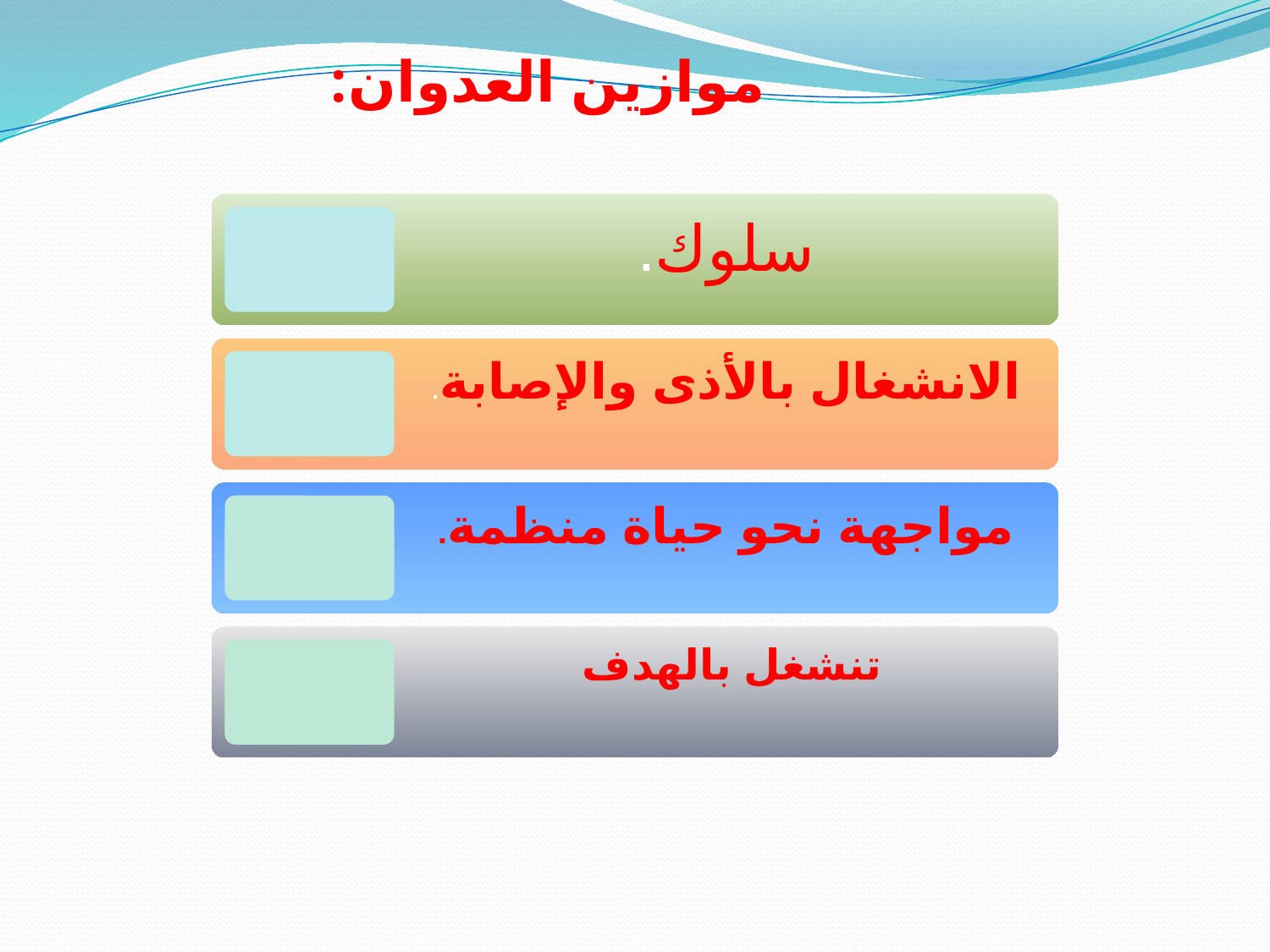

موازين العدوان:
سلوك.

الانشغال بالأذى والإصابة.

مواجهة نحو حياة منظمة.

تنشغل بالهدف